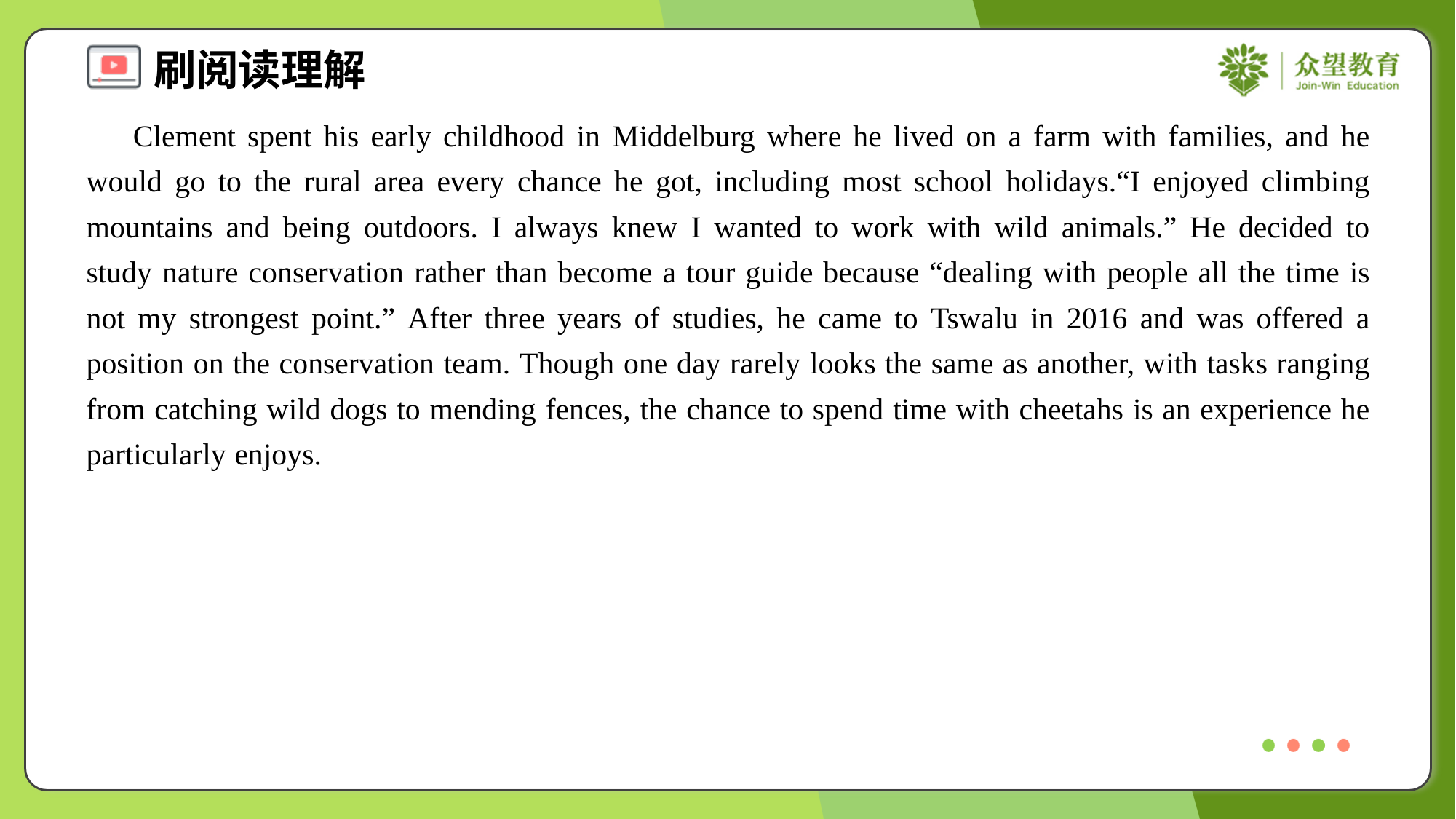

Clement spent his early childhood in Middelburg where he lived on a farm with families, and he would go to the rural area every chance he got, including most school holidays.“I enjoyed climbing mountains and being outdoors. I always knew I wanted to work with wild animals.” He decided to study nature conservation rather than become a tour guide because “dealing with people all the time is not my strongest point.” After three years of studies, he came to Tswalu in 2016 and was offered a position on the conservation team. Though one day rarely looks the same as another, with tasks ranging from catching wild dogs to mending fences, the chance to spend time with cheetahs is an experience he particularly enjoys.